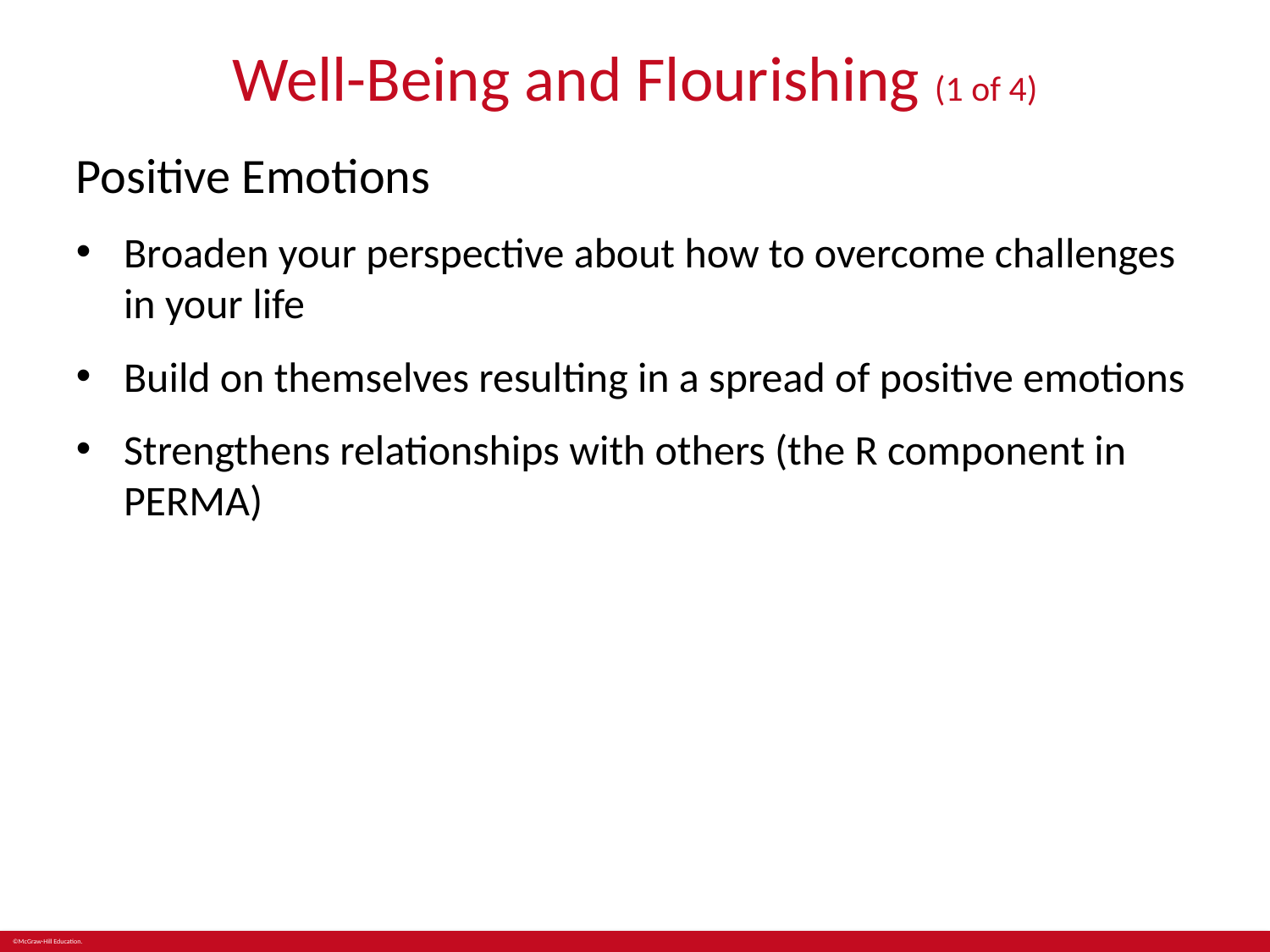

# Well-Being and Flourishing (1 of 4)
Positive Emotions
Broaden your perspective about how to overcome challenges in your life
Build on themselves resulting in a spread of positive emotions
Strengthens relationships with others (the R component in PERMA)